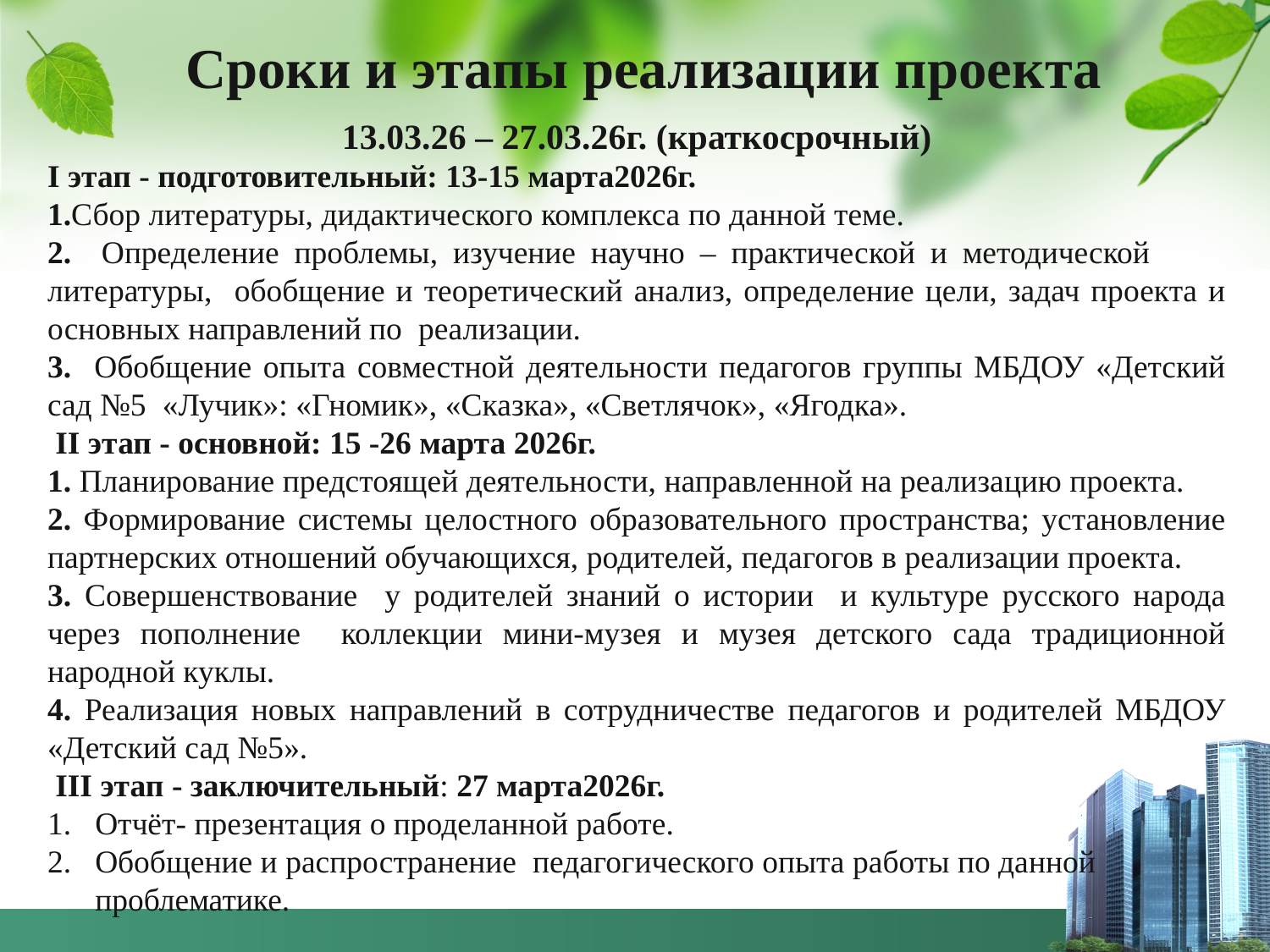

Сроки и этапы реализации проекта
13.03.26 – 27.03.26г. (краткосрочный)
I этап - подготовительный: 13-15 марта2026г.
1.Сбор литературы, дидактического комплекса по данной теме.
2.  Определение проблемы, изучение научно – практической и методической      литературы,  обобщение и теоретический анализ, определение цели, задач проекта и основных направлений по  реализации.
3.  Обобщение опыта совместной деятельности педагогов группы МБДОУ «Детский сад №5  «Лучик»: «Гномик», «Сказка», «Светлячок», «Ягодка».
 II этап - основной: 15 -26 марта 2026г.
1. Планирование предстоящей деятельности, направленной на реализацию проекта.
2. Формирование системы целостного образовательного пространства; установление партнерских отношений обучающихся, родителей, педагогов в реализации проекта.
3. Совершенствование  у родителей знаний о истории  и культуре русского народа через пополнение  коллекции мини-музея и музея детского сада традиционной народной куклы.
4. Реализация новых направлений в сотрудничестве педагогов и родителей МБДОУ «Детский сад №5».
 III этап - заключительный: 27 марта2026г.
Отчёт- презентация о проделанной работе.
Обобщение и распространение  педагогического опыта работы по данной проблематике.